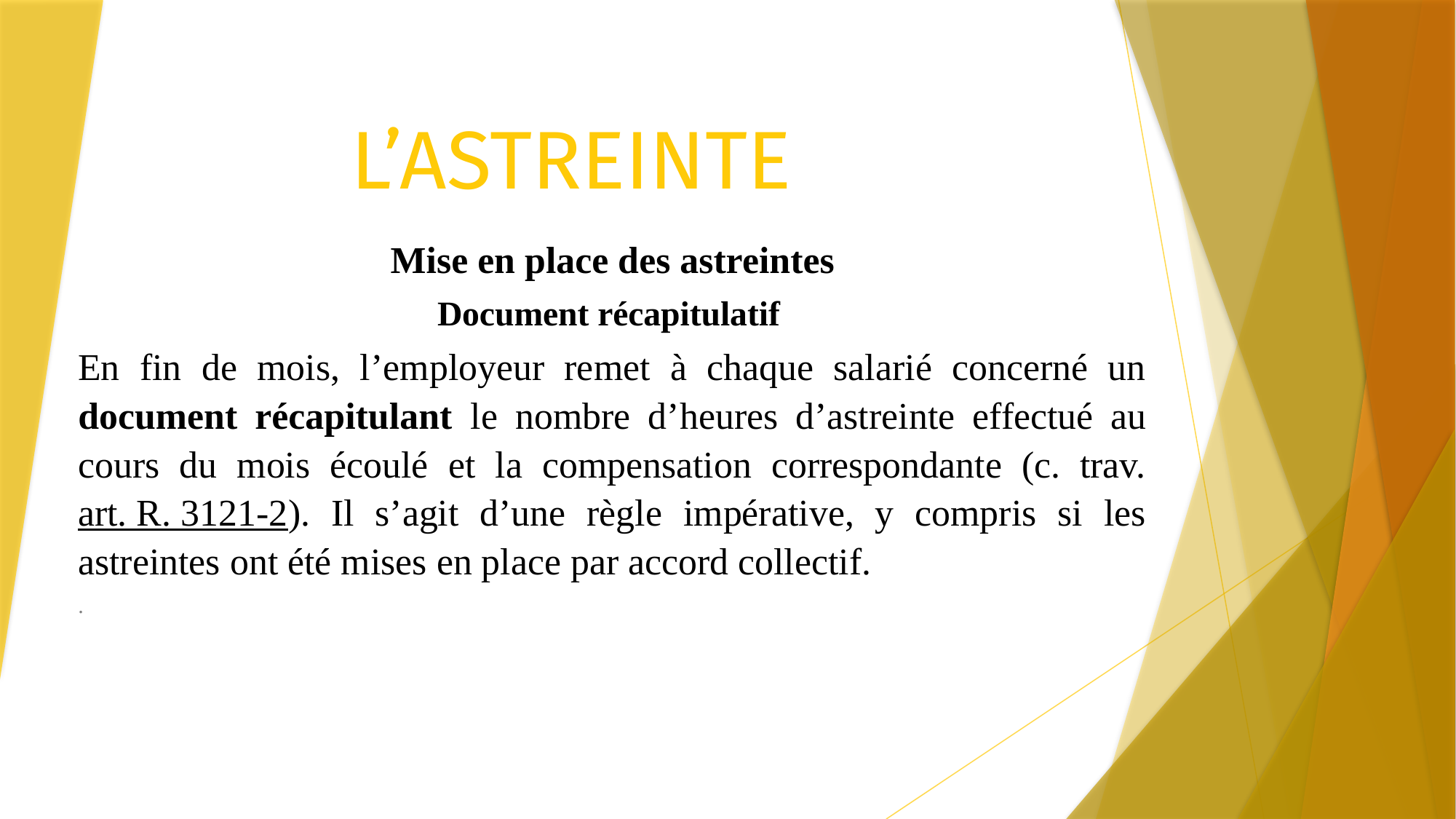

# L’ASTREINTE

Mise en place des astreintes
Document récapitulatif
En fin de mois, l’employeur remet à chaque salarié concerné un document récapitulant le nombre d’heures d’astreinte effectué au cours du mois écoulé et la compensation correspondante (c. trav. art. R. 3121-2). Il s’agit d’une règle impérative, y compris si les astreintes ont été mises en place par accord collectif.
.